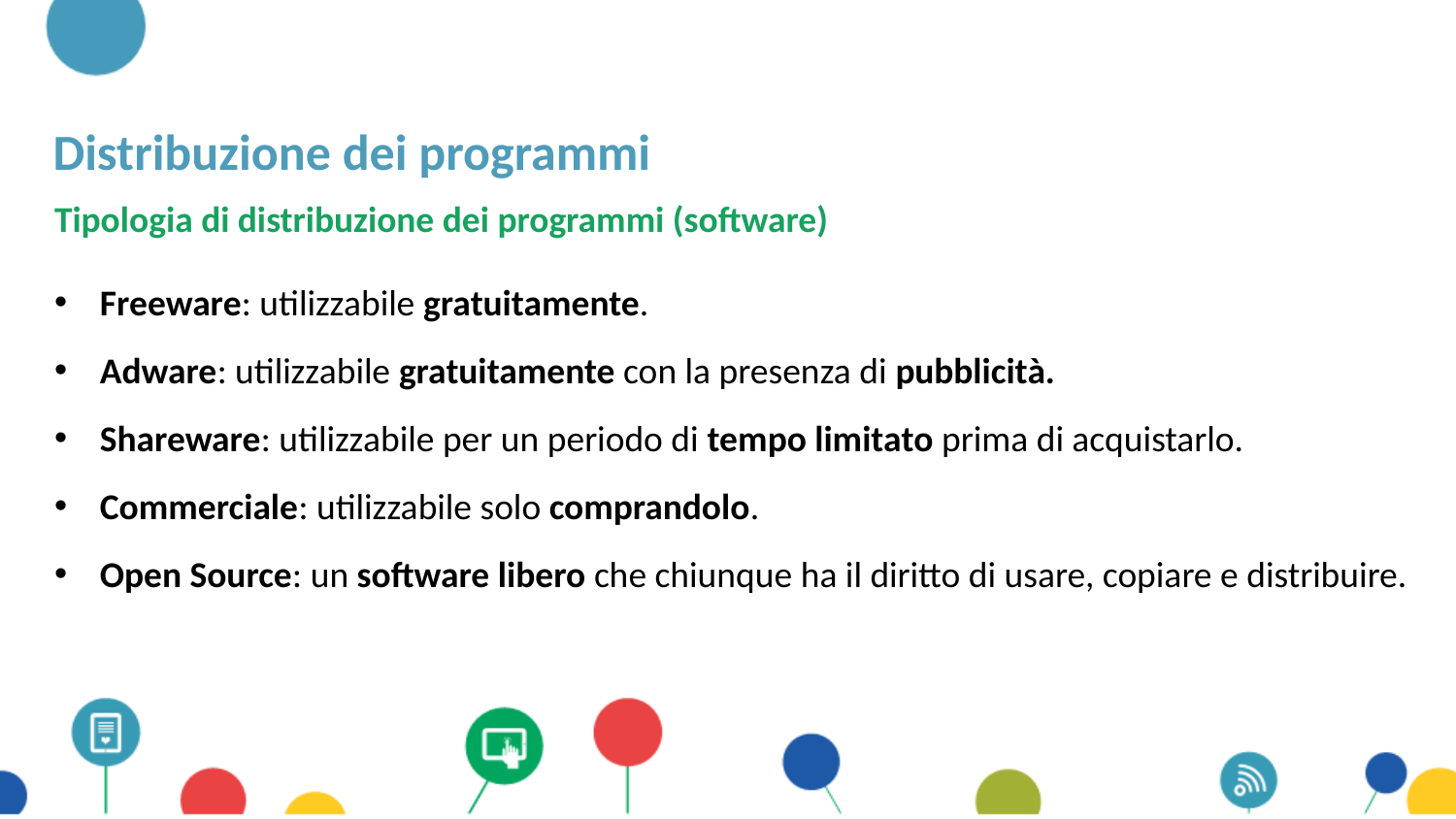

# Distribuzione dei programmi
Tipologia di distribuzione dei programmi (software)

Freeware: utilizzabile gratuitamente.
Adware: utilizzabile gratuitamente con la presenza di pubblicità.
Shareware: utilizzabile per un periodo di tempo limitato prima di acquistarlo.
Commerciale: utilizzabile solo comprandolo.
Open Source: un software libero che chiunque ha il diritto di usare, copiare e distribuire.